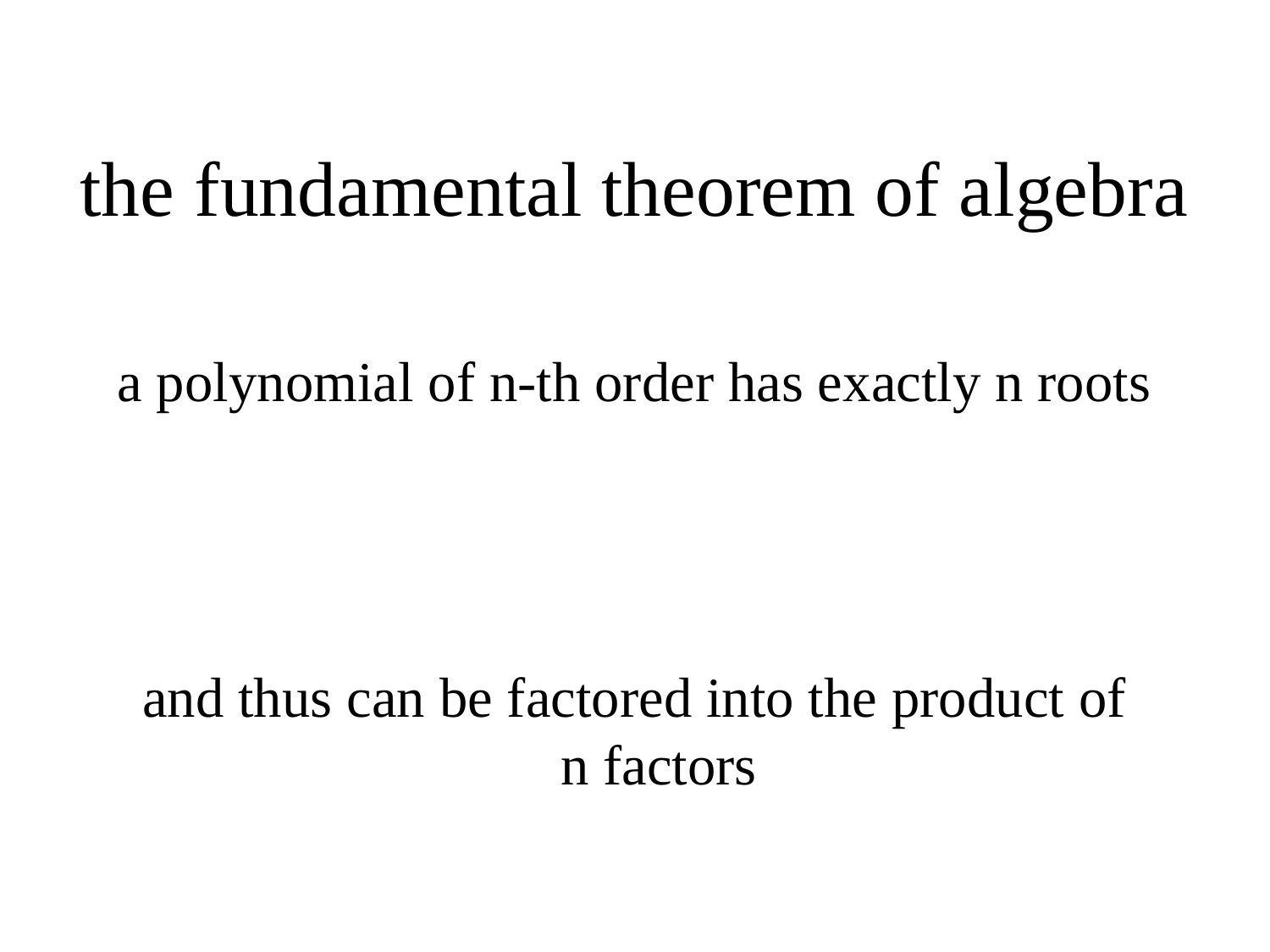

# the fundamental theorem of algebra
a polynomial of n-th order has exactly n roots

and thus can be factored into the product of
n factors